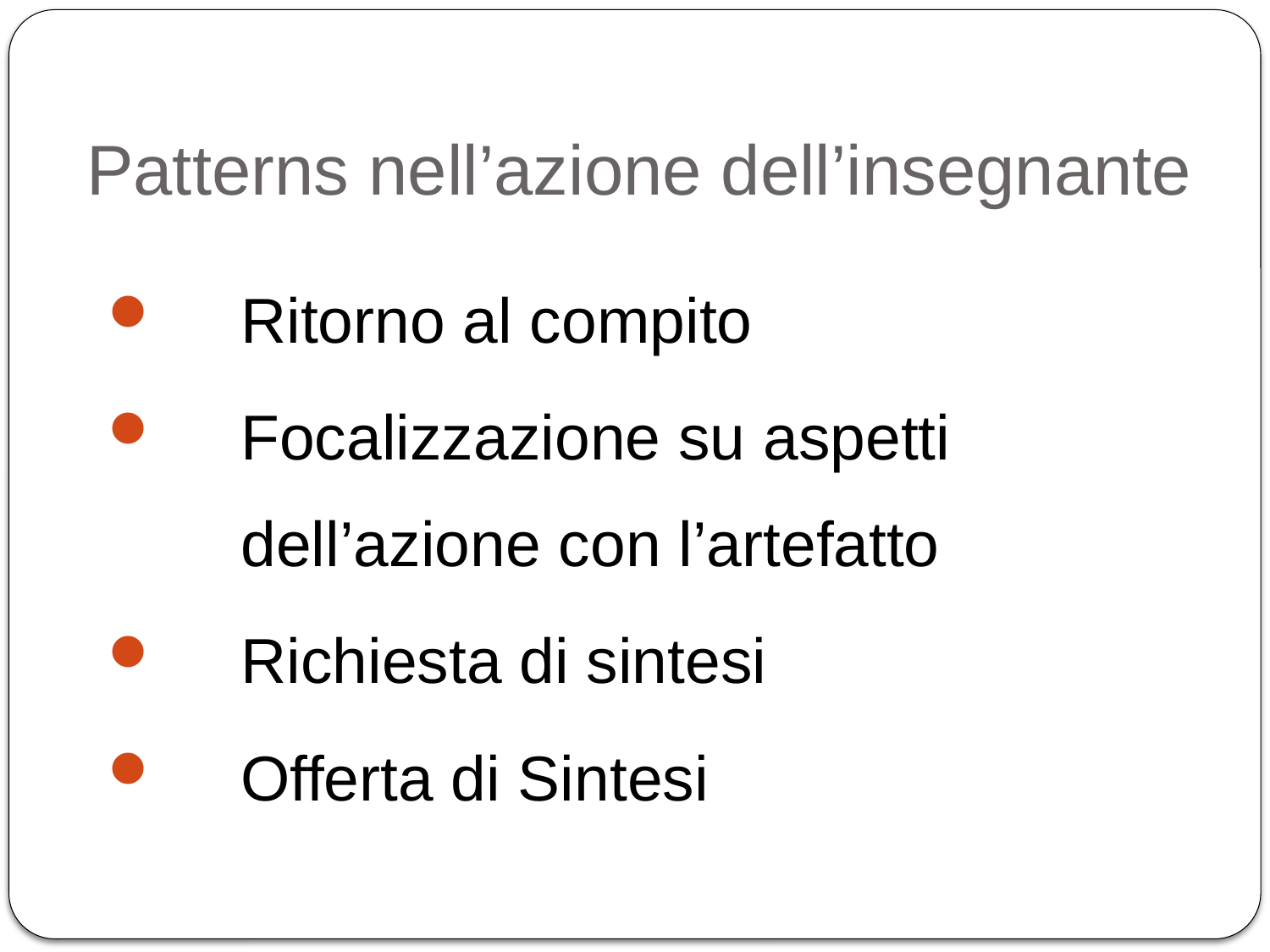

# Patterns nell’azione dell’insegnante
Ritorno al compito
Focalizzazione su aspetti dell’azione con l’artefatto
Richiesta di sintesi
Offerta di Sintesi